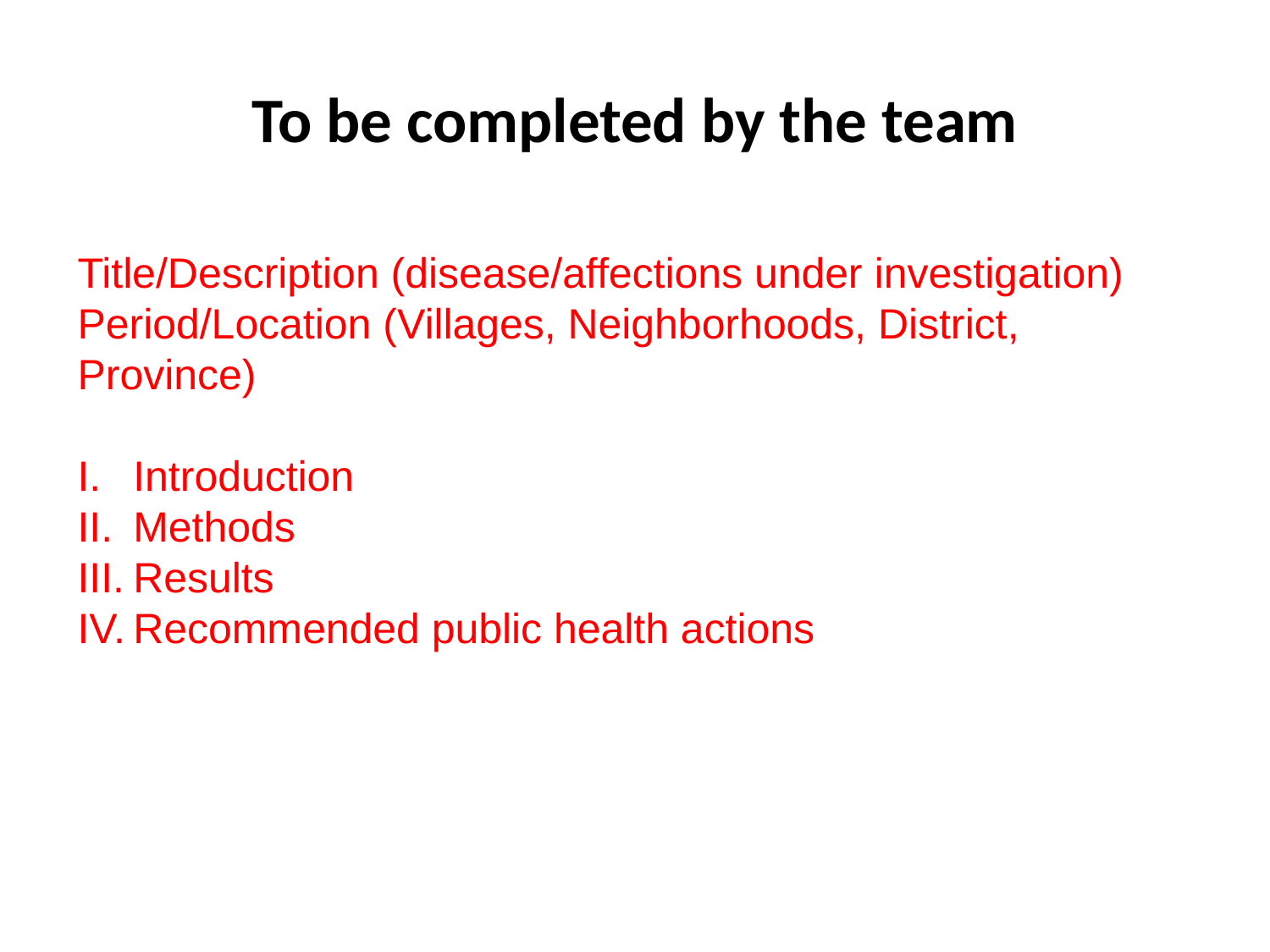

# To be completed by the team

Title/Description (disease/affections under investigation)
Period/Location (Villages, Neighborhoods, District, Province)

Introduction
Methods
Results
Recommended public health actions